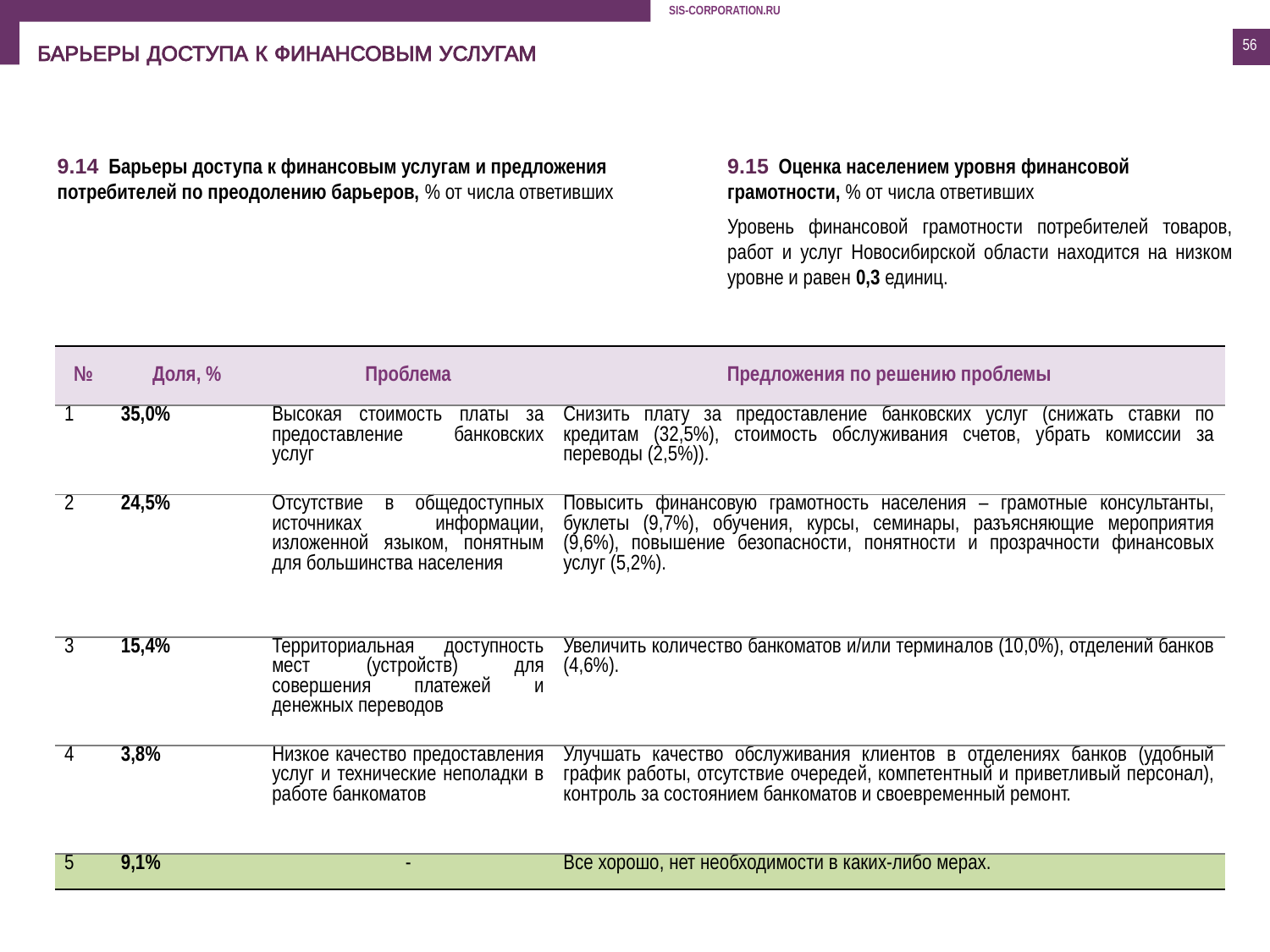

56
БАРЬЕРЫ ДОСТУПА К ФИНАНСОВЫМ УСЛУГАМ
9.14  Барьеры доступа к финансовым услугам и предложения потребителей по преодолению барьеров, % от числа ответивших
9.15  Оценка населением уровня финансовой грамотности, % от числа ответивших
Уровень финансовой грамотности потребителей товаров, работ и услуг Новосибирской области находится на низком уровне и равен 0,3 единиц.
| № | Доля, % | Проблема | Предложения по решению проблемы |
| --- | --- | --- | --- |
| 1 | 35,0% | Высокая стоимость платы за предоставление банковских услуг | Снизить плату за предоставление банковских услуг (снижать ставки по кредитам (32,5%), стоимость обслуживания счетов, убрать комиссии за переводы (2,5%)). |
| 2 | 24,5% | Отсутствие в общедоступных источниках информации, изложенной языком, понятным для большинства населения | Повысить финансовую грамотность населения – грамотные консультанты, буклеты (9,7%), обучения, курсы, семинары, разъясняющие мероприятия (9,6%), повышение безопасности, понятности и прозрачности финансовых услуг (5,2%). |
| 3 | 15,4% | Территориальная доступность мест (устройств) для совершения платежей и денежных переводов | Увеличить количество банкоматов и/или терминалов (10,0%), отделений банков (4,6%). |
| 4 | 3,8% | Низкое качество предоставления услуг и технические неполадки в работе банкоматов | Улучшать качество обслуживания клиентов в отделениях банков (удобный график работы, отсутствие очередей, компетентный и приветливый персонал), контроль за состоянием банкоматов и своевременный ремонт. |
| 5 | 9,1% | - | Все хорошо, нет необходимости в каких-либо мерах. |